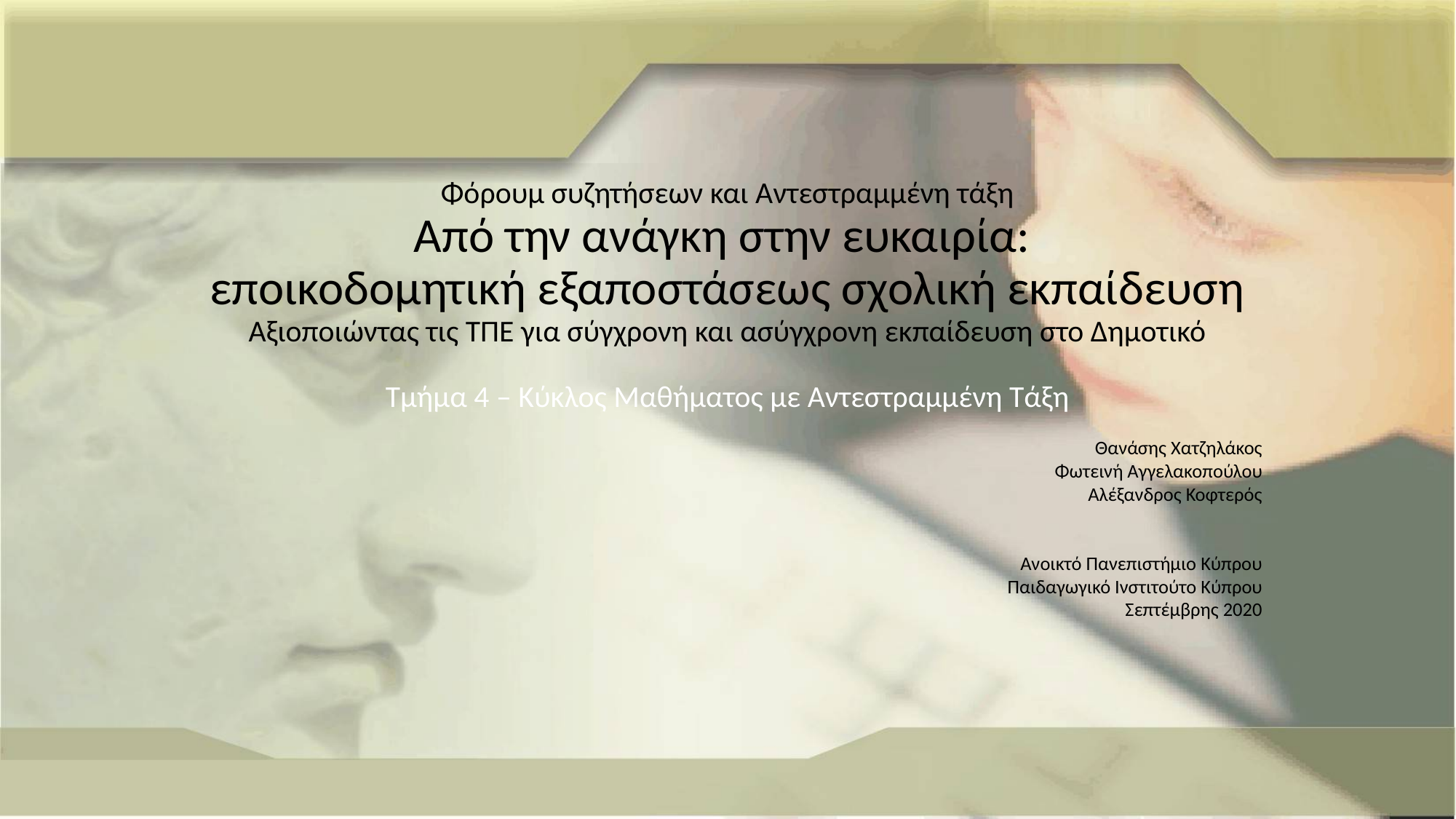

# Φόρουμ συζητήσεων και Αντεστραμμένη τάξη Από την ανάγκη στην ευκαιρία: εποικοδομητική εξαποστάσεως σχολική εκπαίδευση Αξιοποιώντας τις ΤΠΕ για σύγχρονη και ασύγχρονη εκπαίδευση στο Δημοτικό Τμήμα 4 – Κύκλος Μαθήματος με Αντεστραμμένη Τάξη
Θανάσης Χατζηλάκος
Φωτεινή Αγγελακοπούλου
Αλέξανδρος Κοφτερός

Ανοικτό Πανεπιστήμιο Κύπρου
Παιδαγωγικό Ινστιτούτο Κύπρου
Σεπτέμβρης 2020